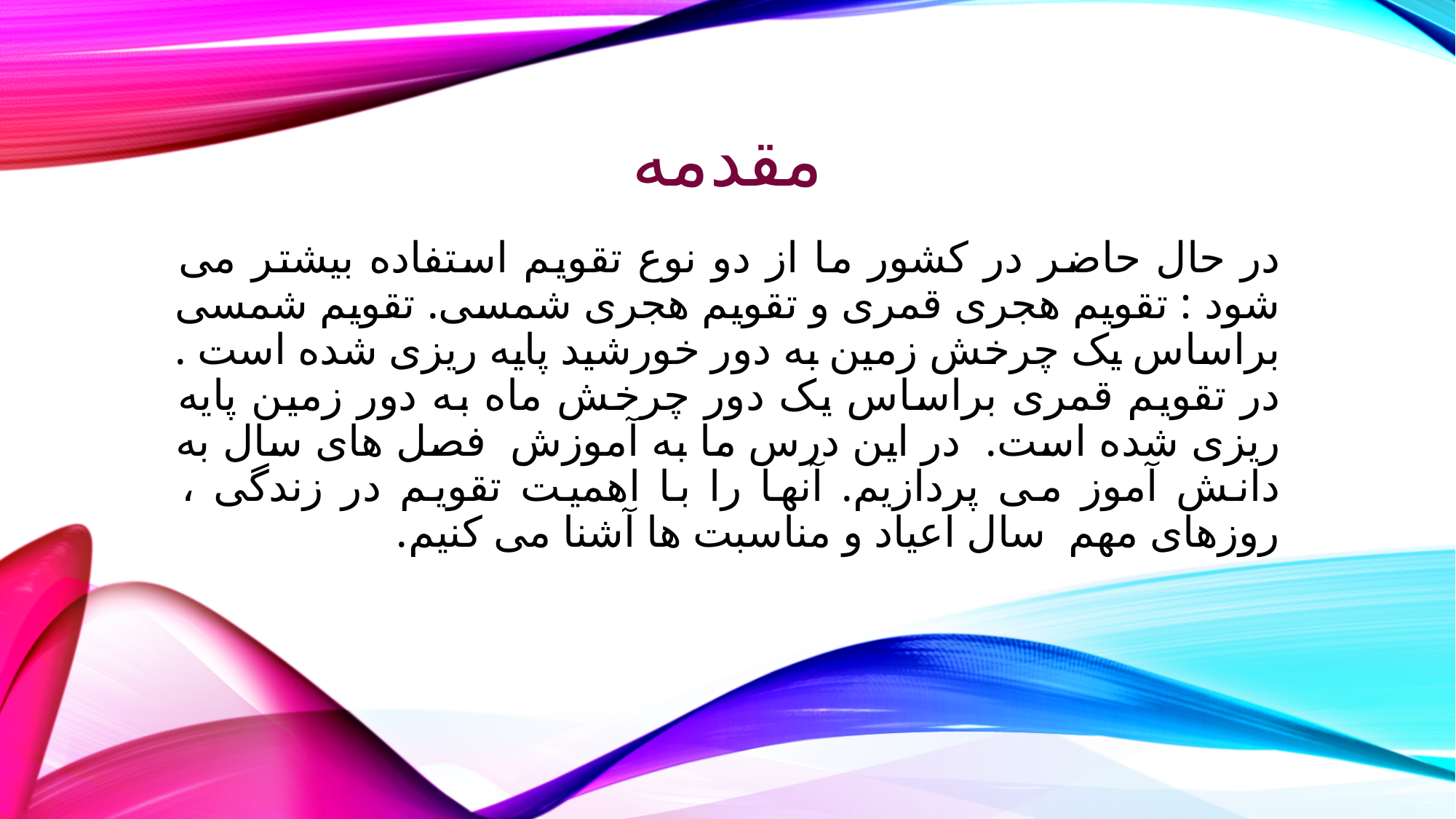

# مقدمه
در حال حاضر در کشور ما از دو نوع تقویم استفاده بیشتر می شود : تقویم هجری قمری و تقویم هجری شمسی. تقویم شمسی براساس یک چرخش زمین به دور خورشید پایه ریزی شده است . در تقویم قمری براساس یک دور چرخش ماه به دور زمین پایه ریزی شده است.  در این درس ما به آموزش  فصل های سال به دانش آموز می پردازیم. آنها را با اهمیت تقویم در زندگی ، روزهای مهم  سال اعیاد و مناسبت ها آشنا می کنیم.